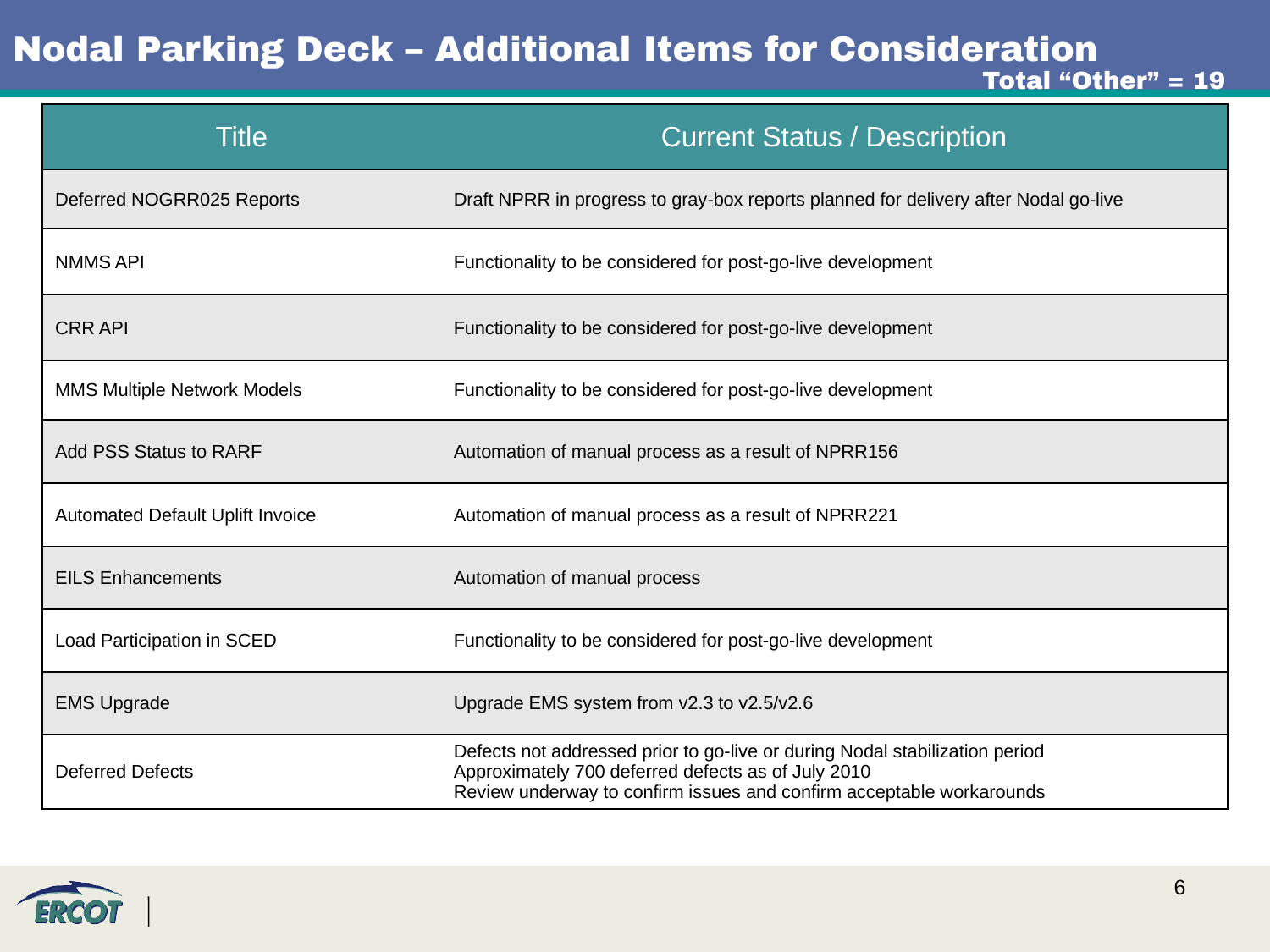

# Nodal Parking Deck – Additional Items for Consideration
Total “Other” = 19
| Title | Current Status / Description |
| --- | --- |
| Deferred NOGRR025 Reports | Draft NPRR in progress to gray-box reports planned for delivery after Nodal go-live |
| NMMS API | Functionality to be considered for post-go-live development |
| CRR API | Functionality to be considered for post-go-live development |
| MMS Multiple Network Models | Functionality to be considered for post-go-live development |
| Add PSS Status to RARF | Automation of manual process as a result of NPRR156 |
| Automated Default Uplift Invoice | Automation of manual process as a result of NPRR221 |
| EILS Enhancements | Automation of manual process |
| Load Participation in SCED | Functionality to be considered for post-go-live development |
| EMS Upgrade | Upgrade EMS system from v2.3 to v2.5/v2.6 |
| Deferred Defects | Defects not addressed prior to go-live or during Nodal stabilization period Approximately 700 deferred defects as of July 2010 Review underway to confirm issues and confirm acceptable workarounds |